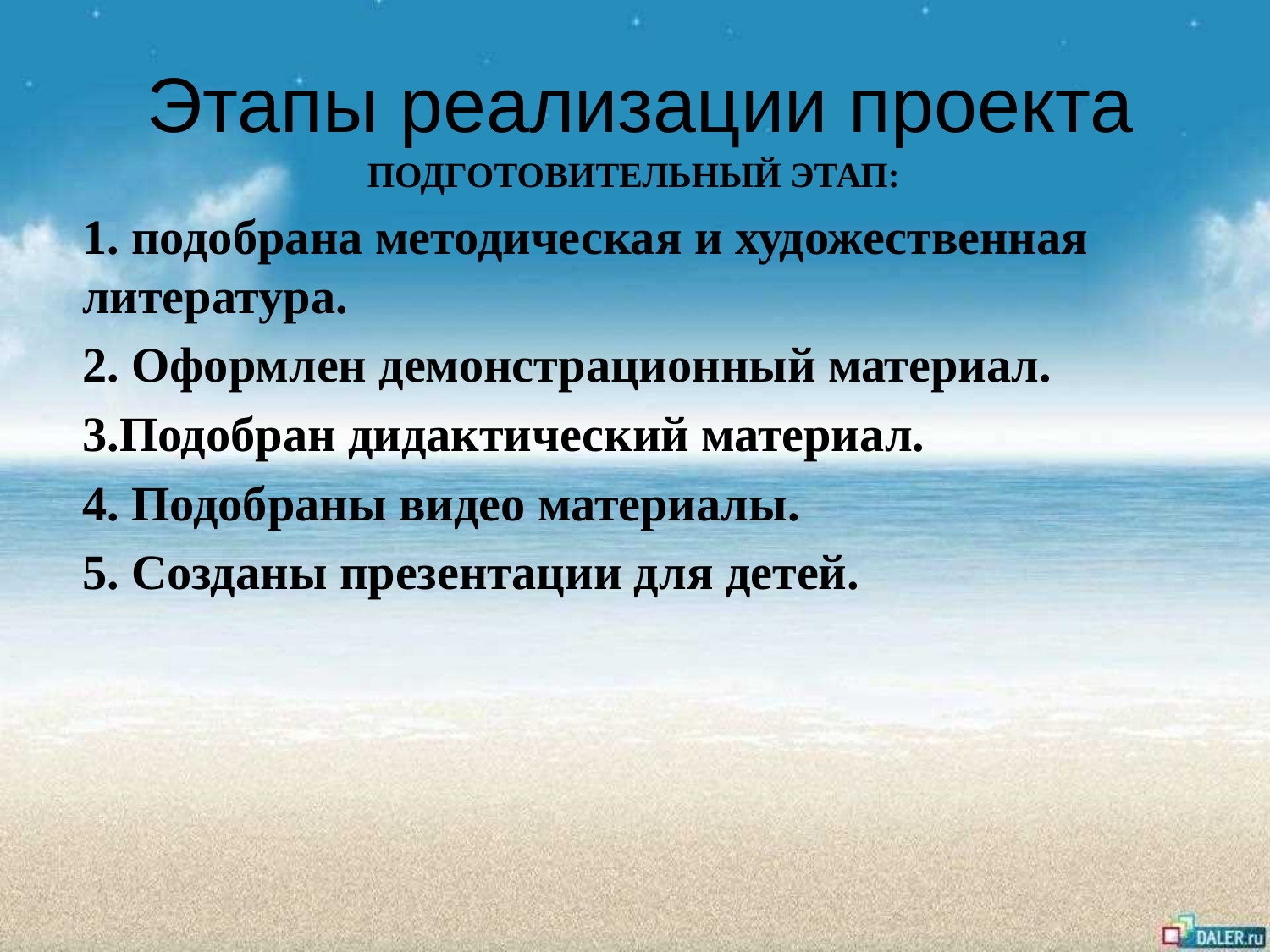

# Этапы реализации проекта
ПОДГОТОВИТЕЛЬНЫЙ ЭТАП:
1. подобрана методическая и художественная литература.
2. Оформлен демонстрационный материал.
3.Подобран дидактический материал.
4. Подобраны видео материалы.
5. Созданы презентации для детей.